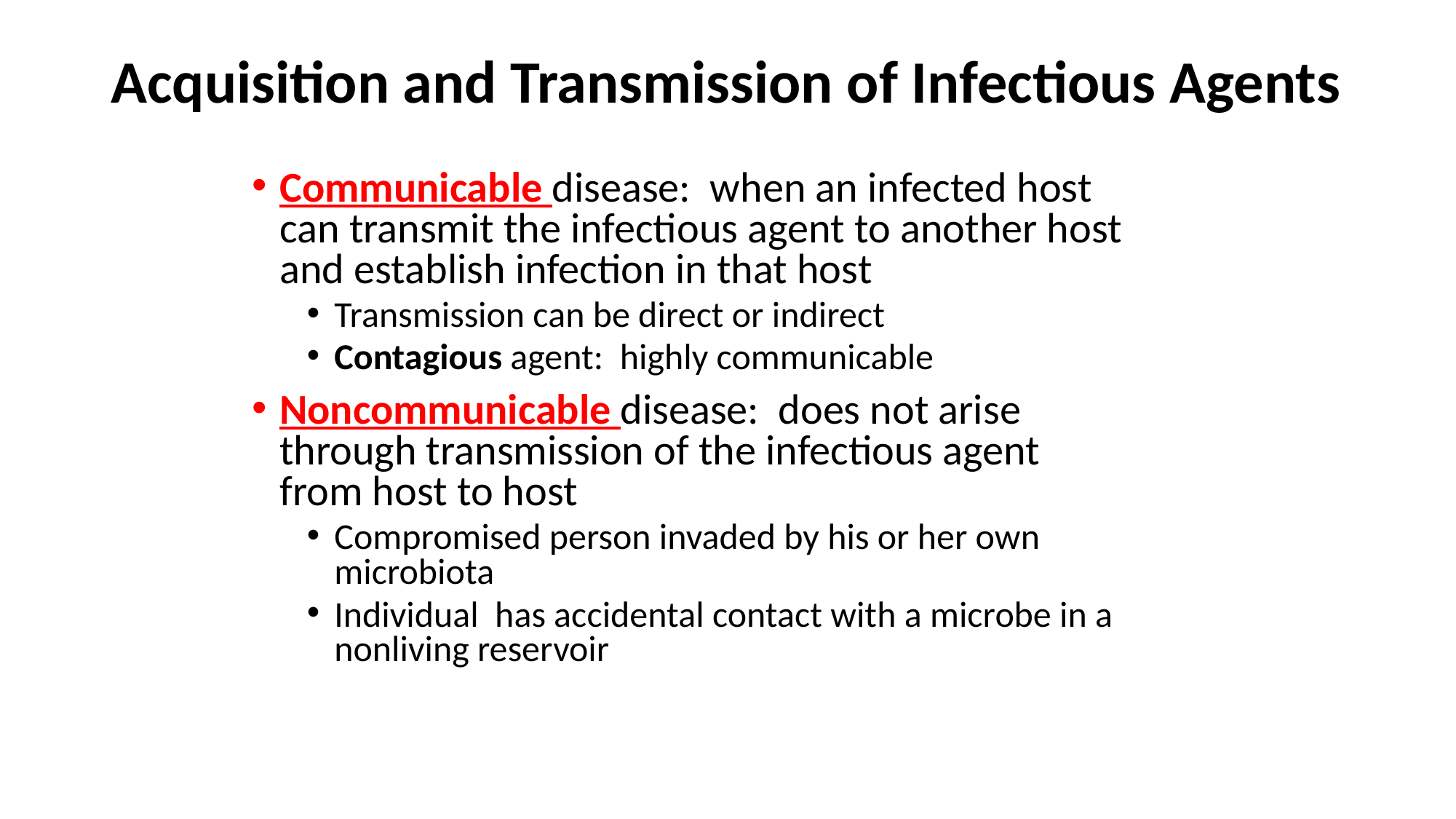

# Acquisition and Transmission of Infectious Agents
Communicable disease:  when an infected host can transmit the infectious agent to another host and establish infection in that host
Transmission can be direct or indirect
Contagious agent:  highly communicable
Noncommunicable disease:  does not arise through transmission of the infectious agent from host to host
Compromised person invaded by his or her own microbiota
Individual  has accidental contact with a microbe in a nonliving reservoir